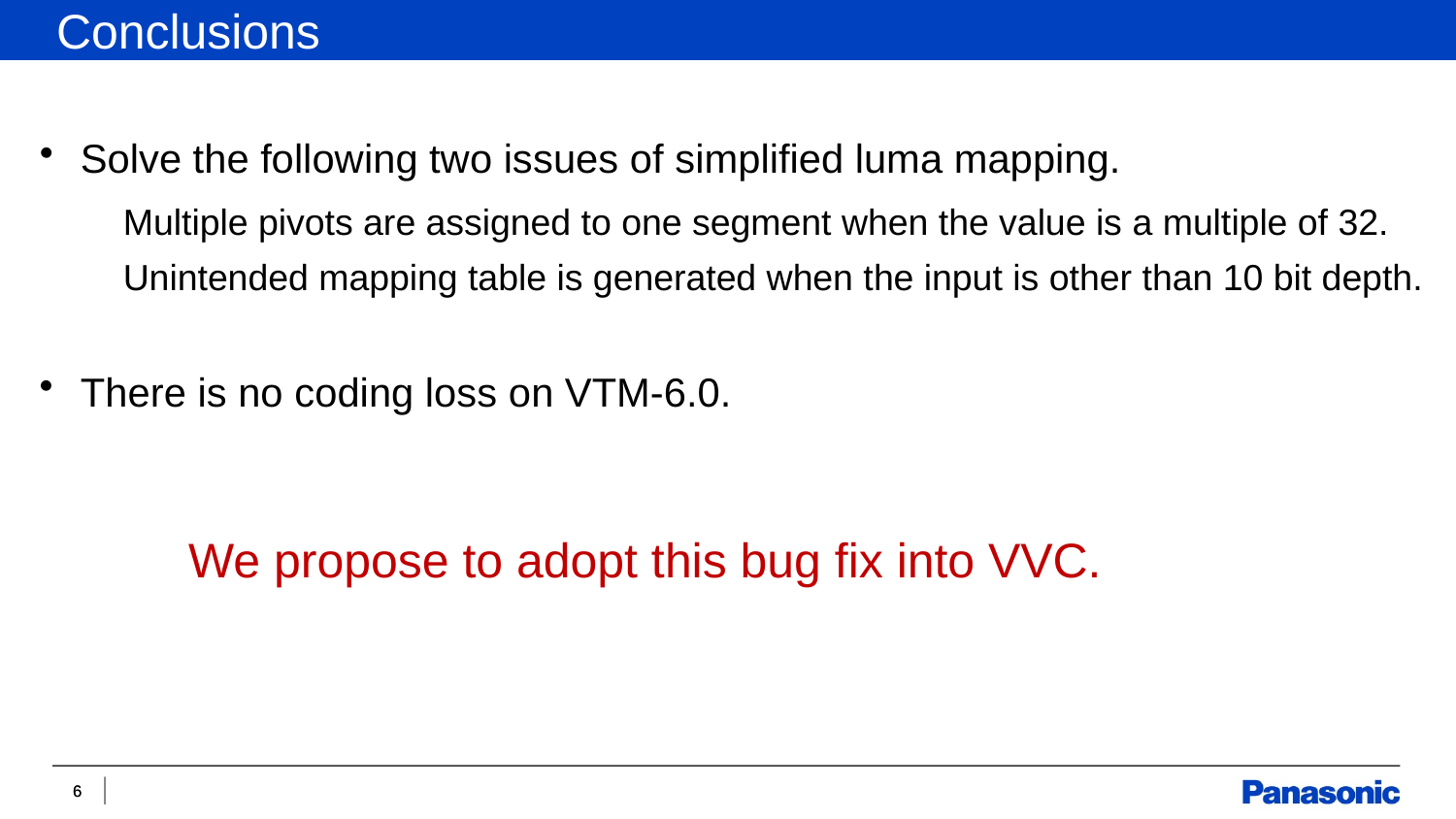

Conclusions
Solve the following two issues of simplified luma mapping.
Multiple pivots are assigned to one segment when the value is a multiple of 32.
Unintended mapping table is generated when the input is other than 10 bit depth.
There is no coding loss on VTM-6.0.
We propose to adopt this bug fix into VVC.
6